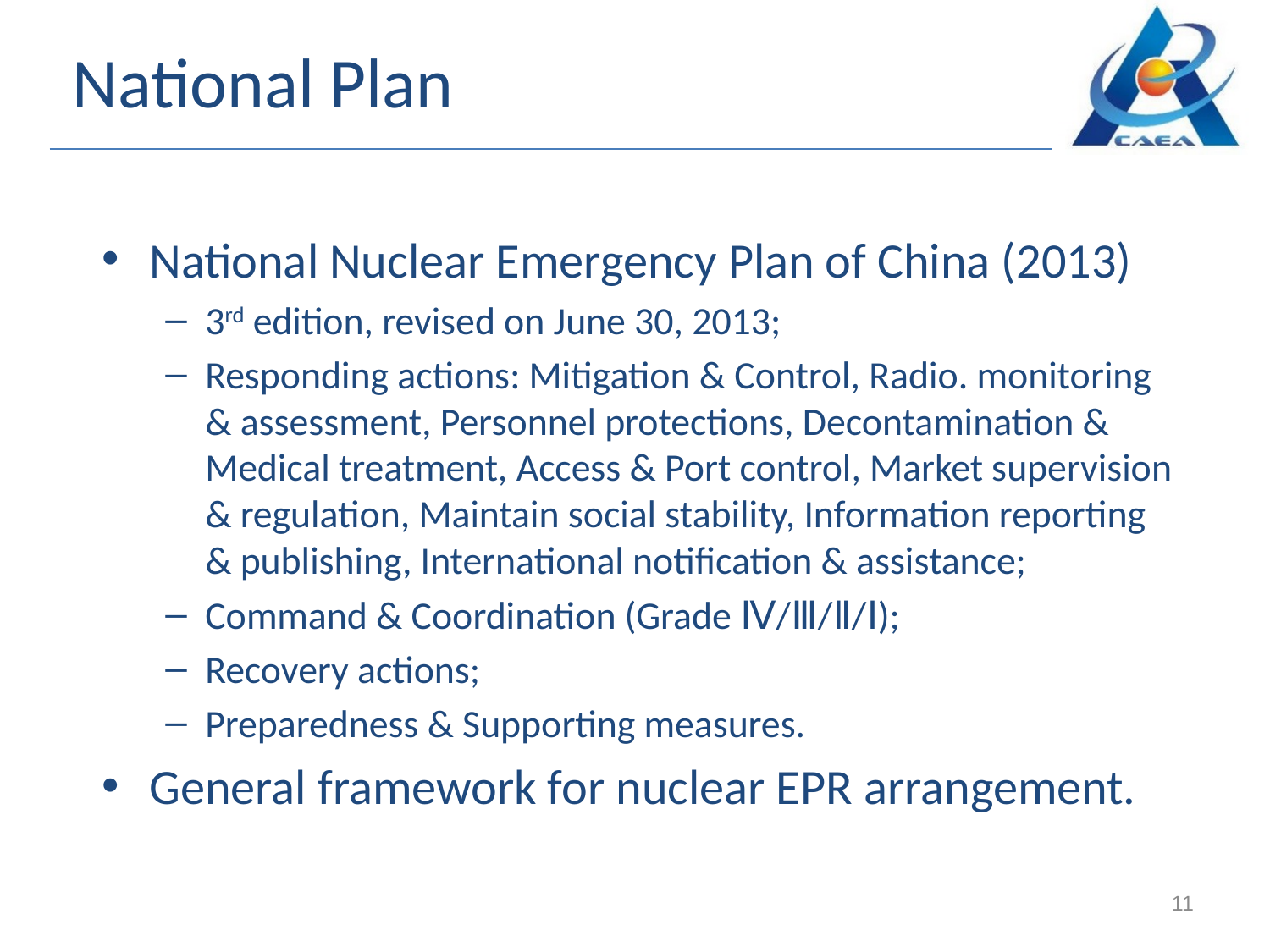

# National Plan
National Nuclear Emergency Plan of China (2013)
3rd edition, revised on June 30, 2013;
Responding actions: Mitigation & Control, Radio. monitoring & assessment, Personnel protections, Decontamination & Medical treatment, Access & Port control, Market supervision & regulation, Maintain social stability, Information reporting & publishing, International notification & assistance;
Command & Coordination (Grade Ⅳ/Ⅲ/Ⅱ/Ⅰ);
Recovery actions;
Preparedness & Supporting measures.
General framework for nuclear EPR arrangement.

11